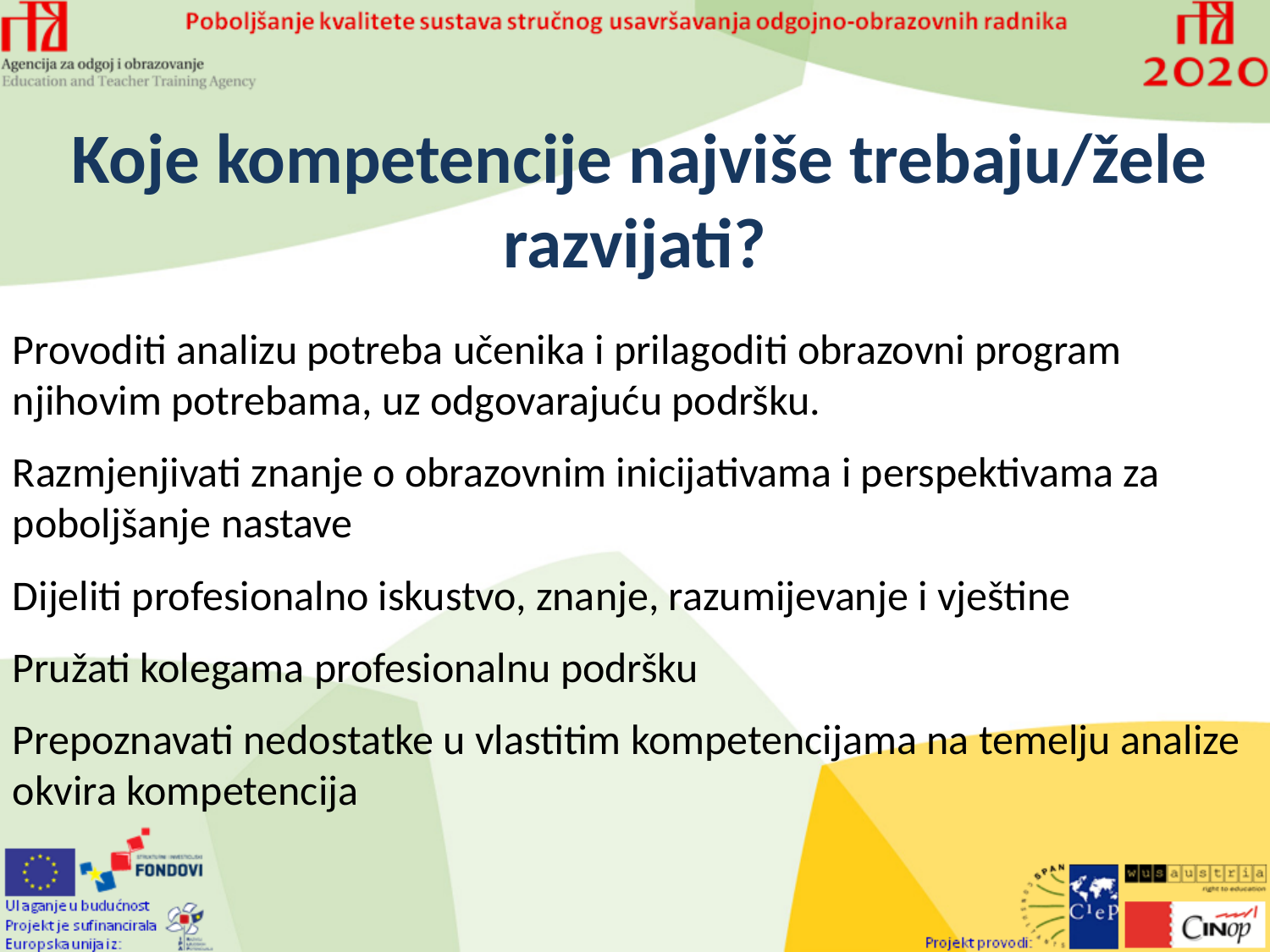

Koje kompetencije najviše trebaju/žele razvijati?
Provoditi analizu potreba učenika i prilagoditi obrazovni program njihovim potrebama, uz odgovarajuću podršku.
Razmjenjivati znanje o obrazovnim inicijativama i perspektivama za poboljšanje nastave
Dijeliti profesionalno iskustvo, znanje, razumijevanje i vještine
Pružati kolegama profesionalnu podršku
Prepoznavati nedostatke u vlastitim kompetencijama na temelju analize okvira kompetencija